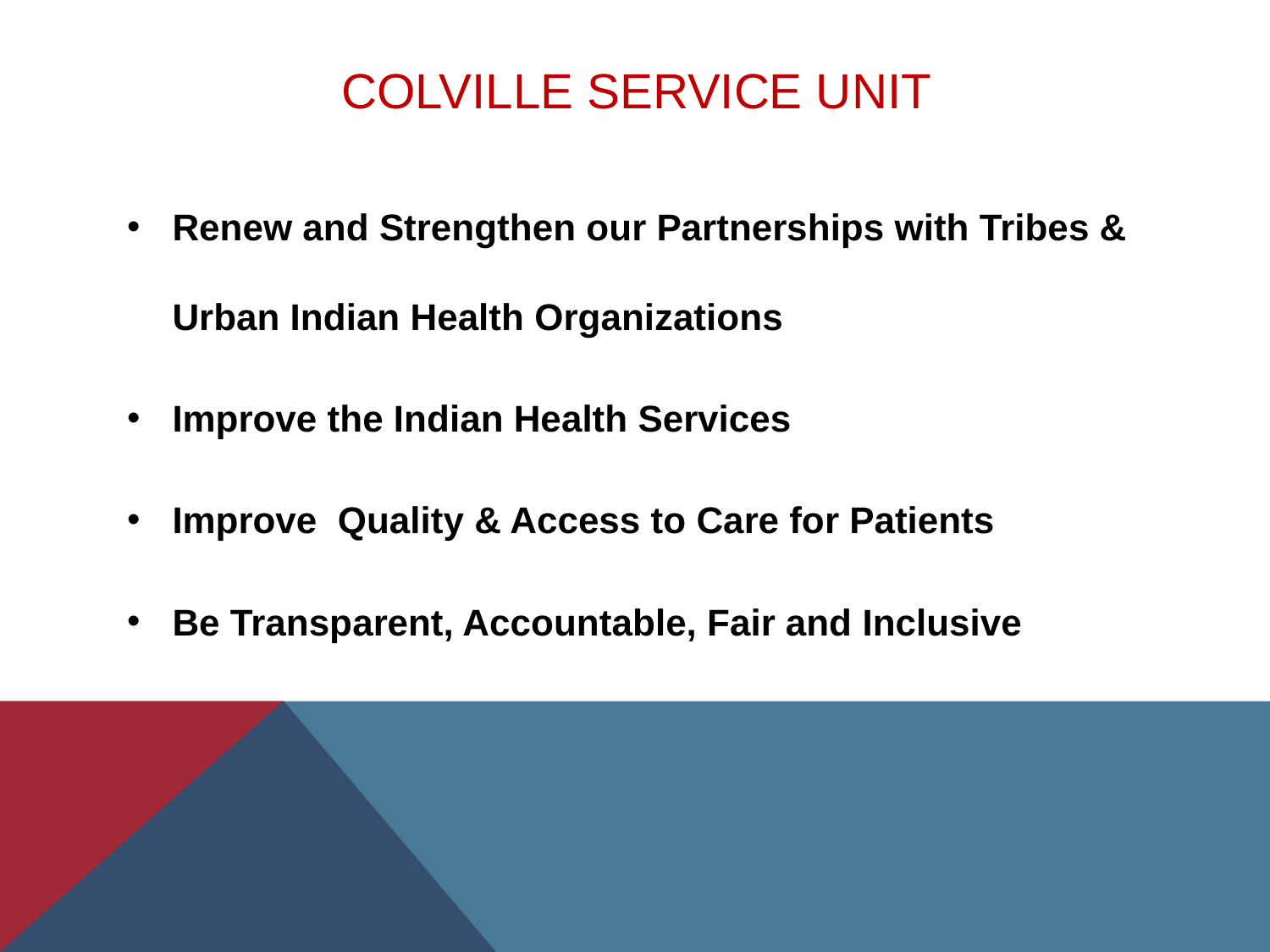

# Colville Service Unit
Renew and Strengthen our Partnerships with Tribes & Urban Indian Health Organizations
Improve the Indian Health Services
Improve  Quality & Access to Care for Patients
Be Transparent, Accountable, Fair and Inclusive